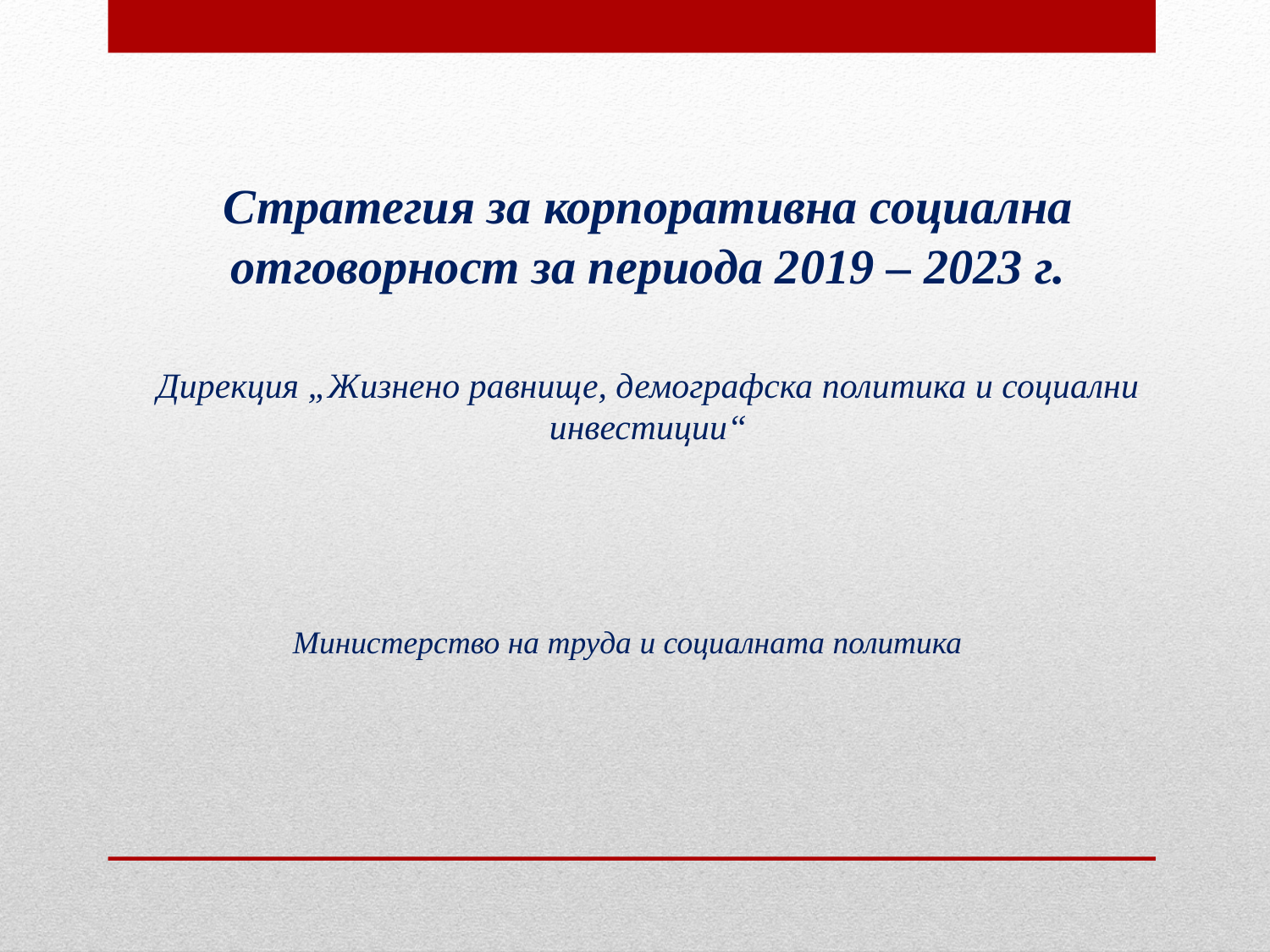

Стратегия за корпоративна социална отговорност за периода 2019 – 2023 г.

Дирекция „Жизнено равнище, демографска политика и социални инвестиции“
Министерство на труда и социалната политика